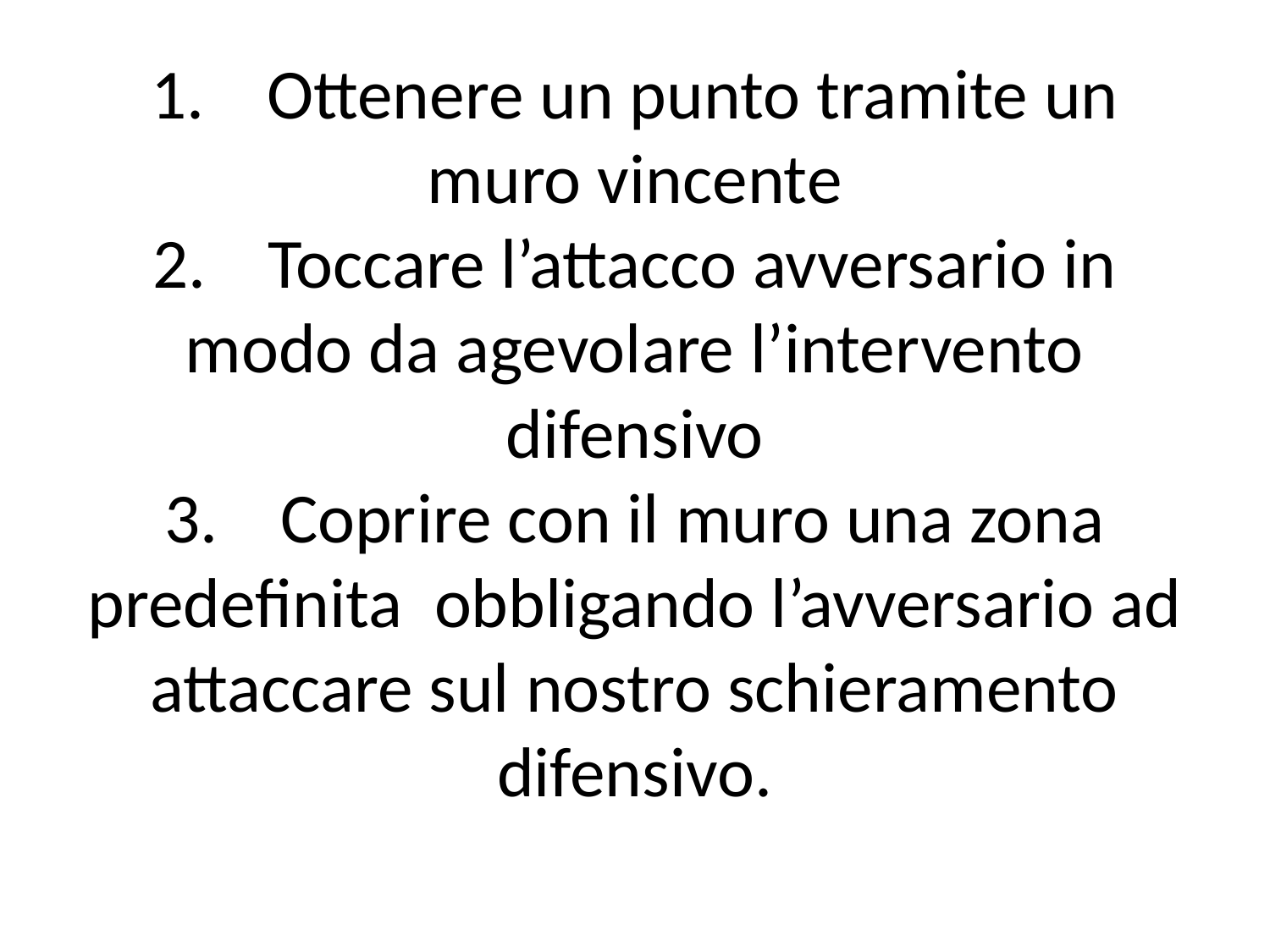

# 1.	Ottenere un punto tramite un muro vincente 2.	Toccare l’attacco avversario in modo da agevolare l’intervento difensivo 3.	Coprire con il muro una zona predefinita  obbligando l’avversario ad attaccare sul nostro schieramento difensivo.